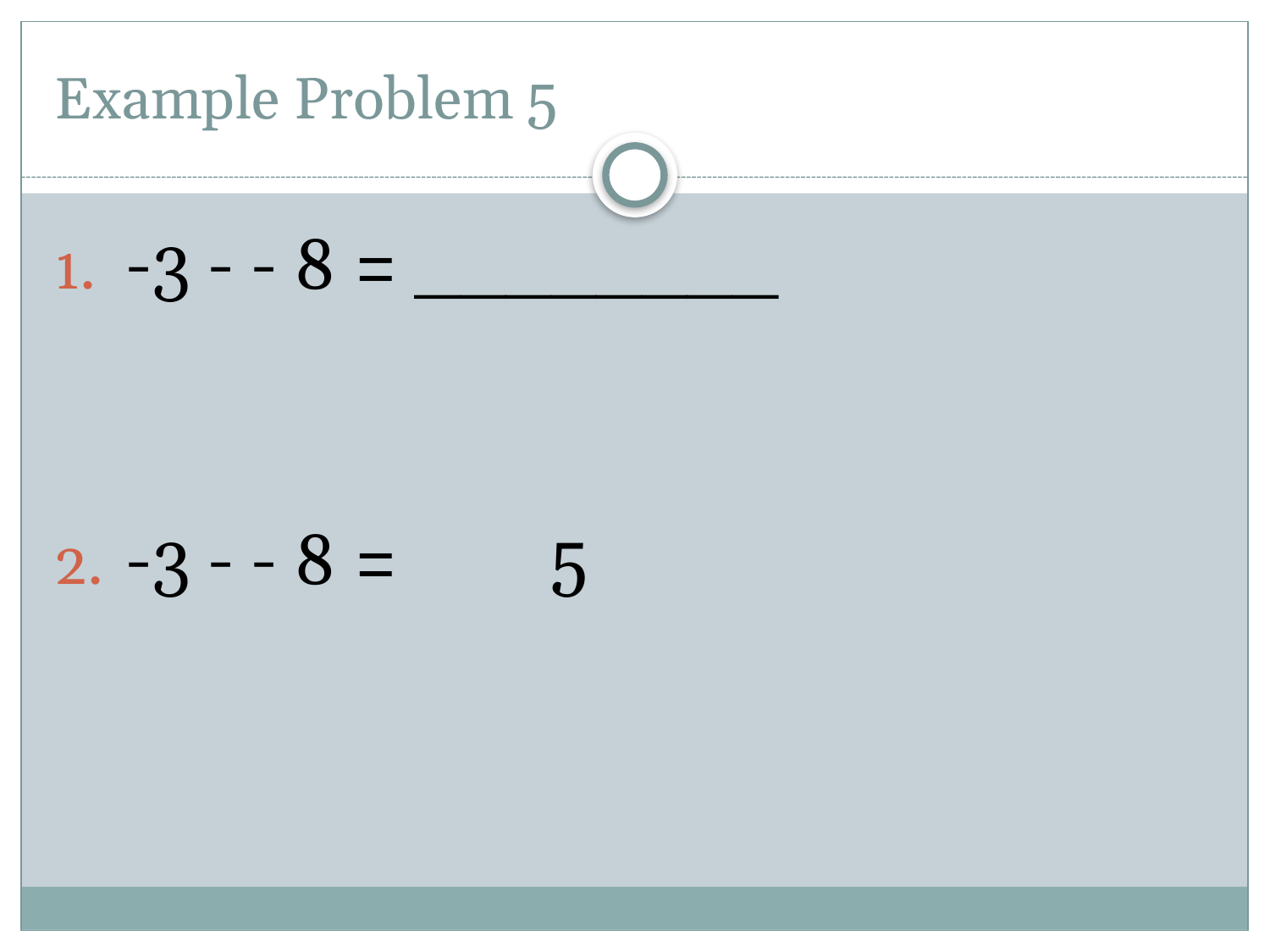

# Example Problem 5
-3 - - 8 = ________

-3 - - 8 =         5